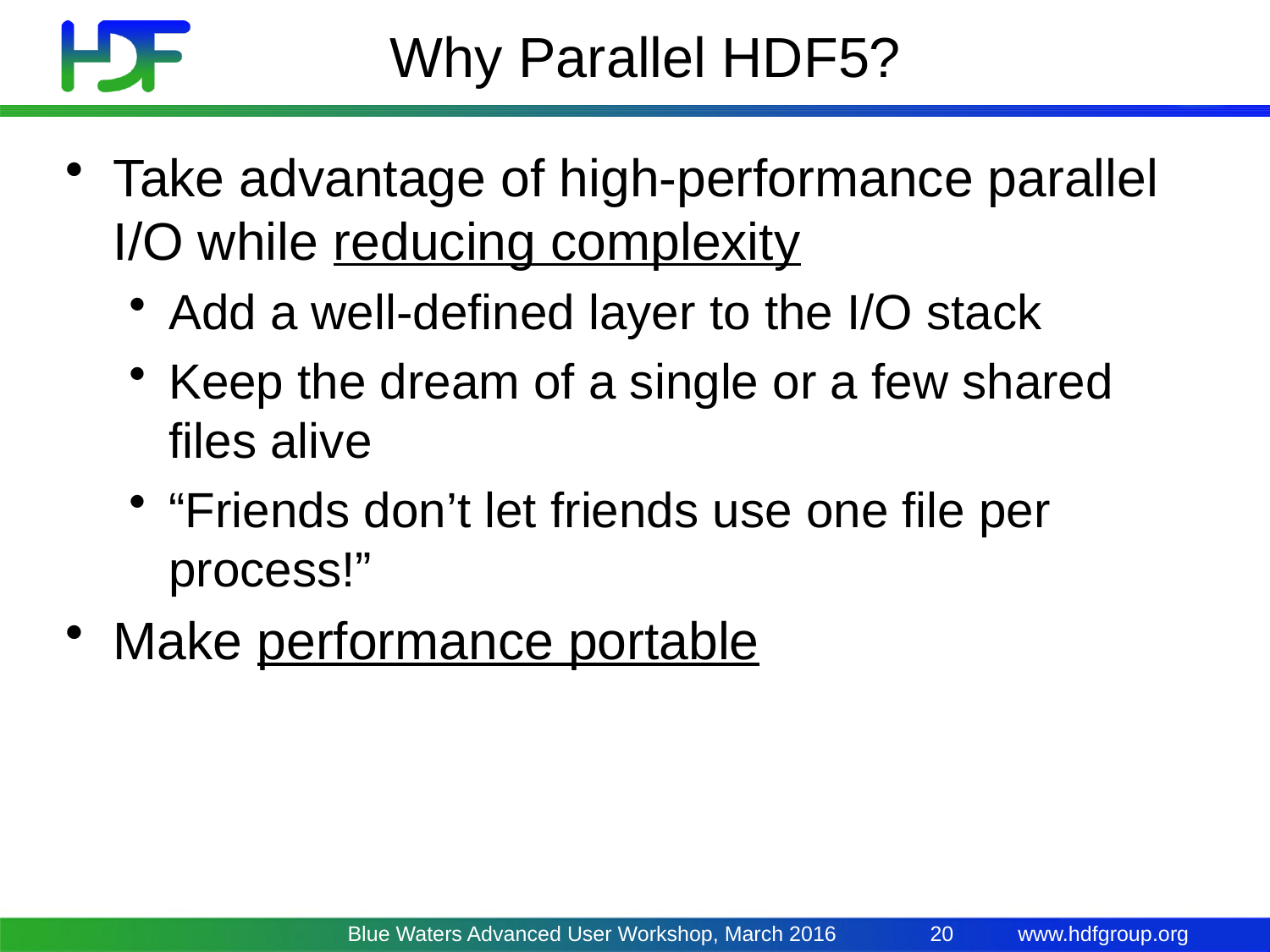

# Why Parallel HDF5?
Take advantage of high-performance parallel I/O while reducing complexity
Add a well-defined layer to the I/O stack
Keep the dream of a single or a few shared files alive
“Friends don’t let friends use one file per process!”
Make performance portable
Blue Waters Advanced User Workshop, March 2016
20